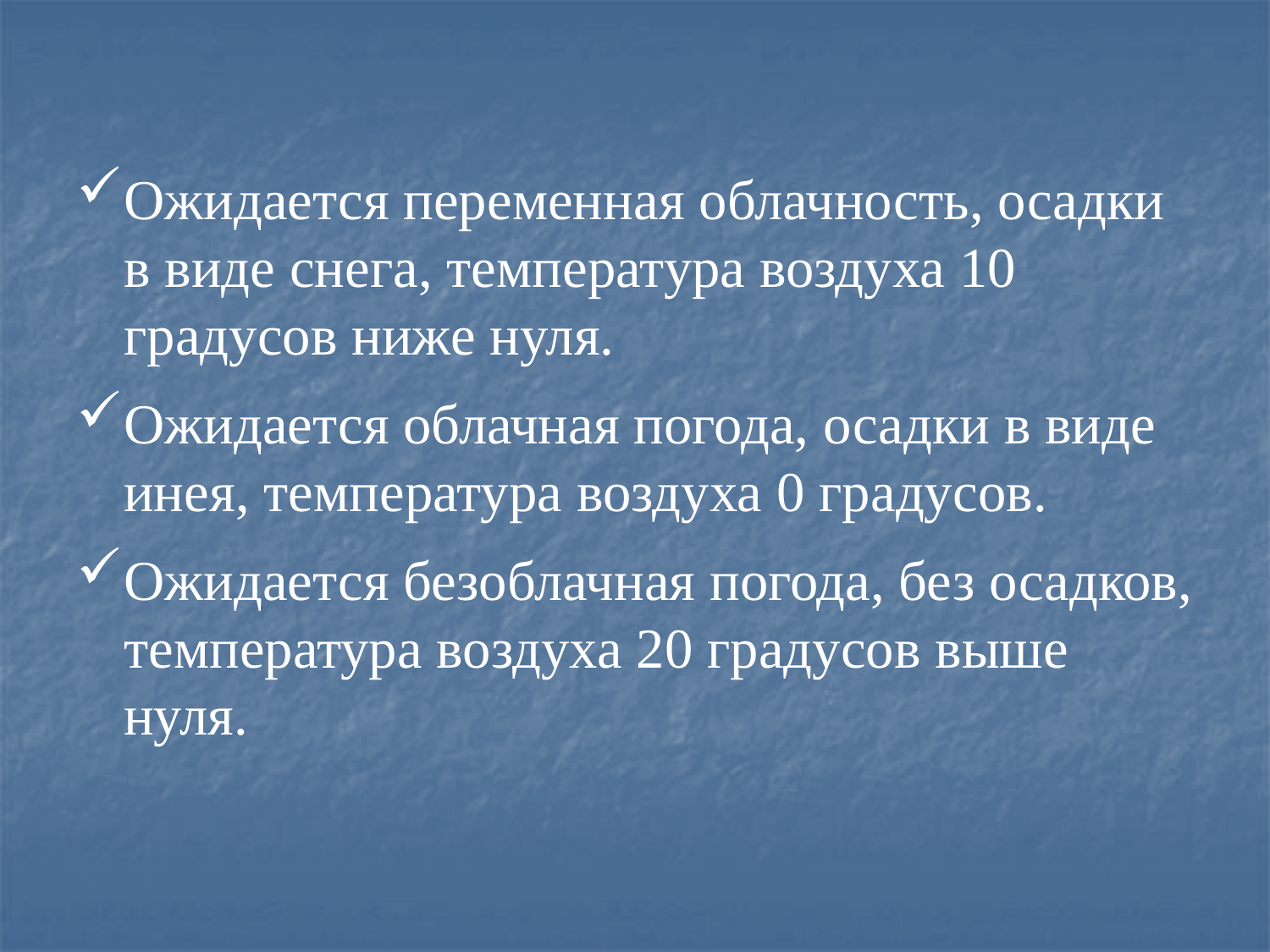

Ожидается переменная облачность, осадки в виде снега, температура воздуха 10 градусов ниже нуля.
Ожидается облачная погода, осадки в виде инея, температура воздуха 0 градусов.
Ожидается безоблачная погода, без осадков, температура воздуха 20 градусов выше нуля.